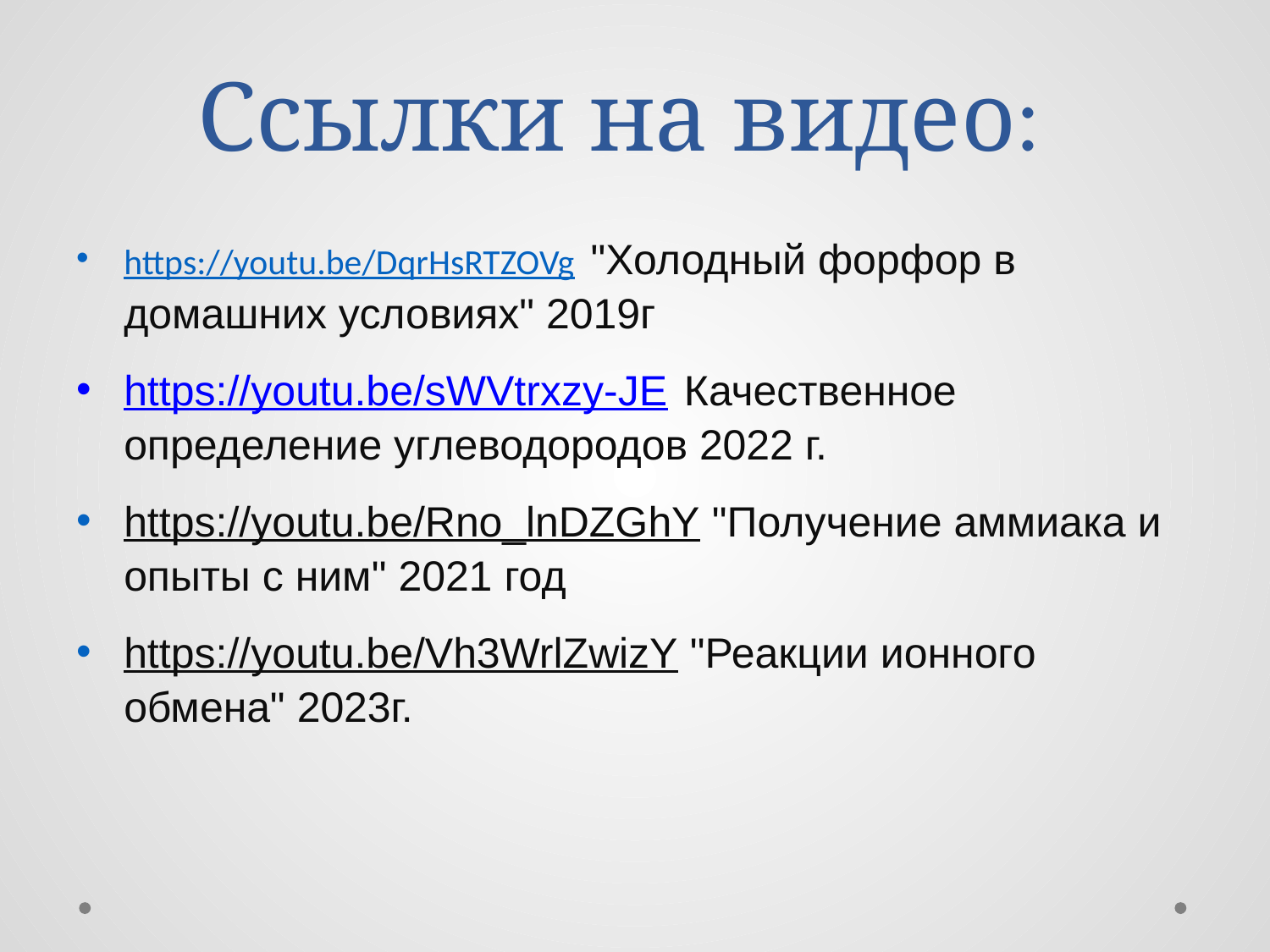

# Ссылки на видео:
https://youtu.be/DqrHsRTZOVg  "Холодный форфор в домашних условиях" 2019г
https://youtu.be/sWVtrxzy-JE  Качественное определение углеводородов 2022 г.
https://youtu.be/Rno_lnDZGhY "Получение аммиака и опыты с ним" 2021 год
https://youtu.be/Vh3WrlZwizY "Реакции ионного обмена" 2023г.